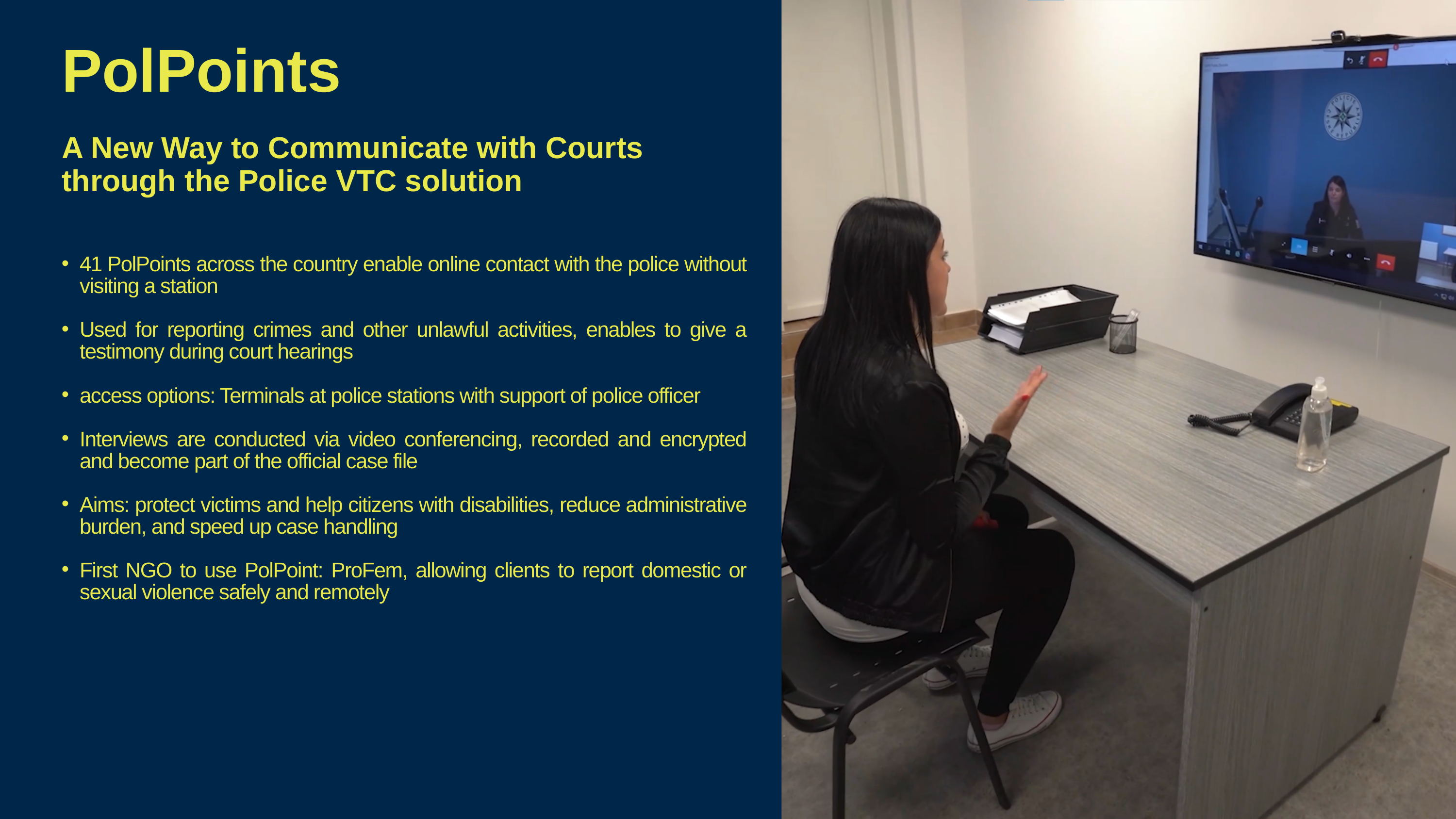

PolPoints
A New Way to Communicate with Courts through the Police VTC solution

41 PolPoints across the country enable online contact with the police without visiting a station

Used for reporting crimes and other unlawful activities, enables to give a testimony during court hearings

access options: Terminals at police stations with support of police officer

Interviews are conducted via video conferencing, recorded and encrypted and become part of the official case file

Aims: protect victims and help citizens with disabilities, reduce administrative burden, and speed up case handling

First NGO to use PolPoint: ProFem, allowing clients to report domestic or sexual violence safely and remotely